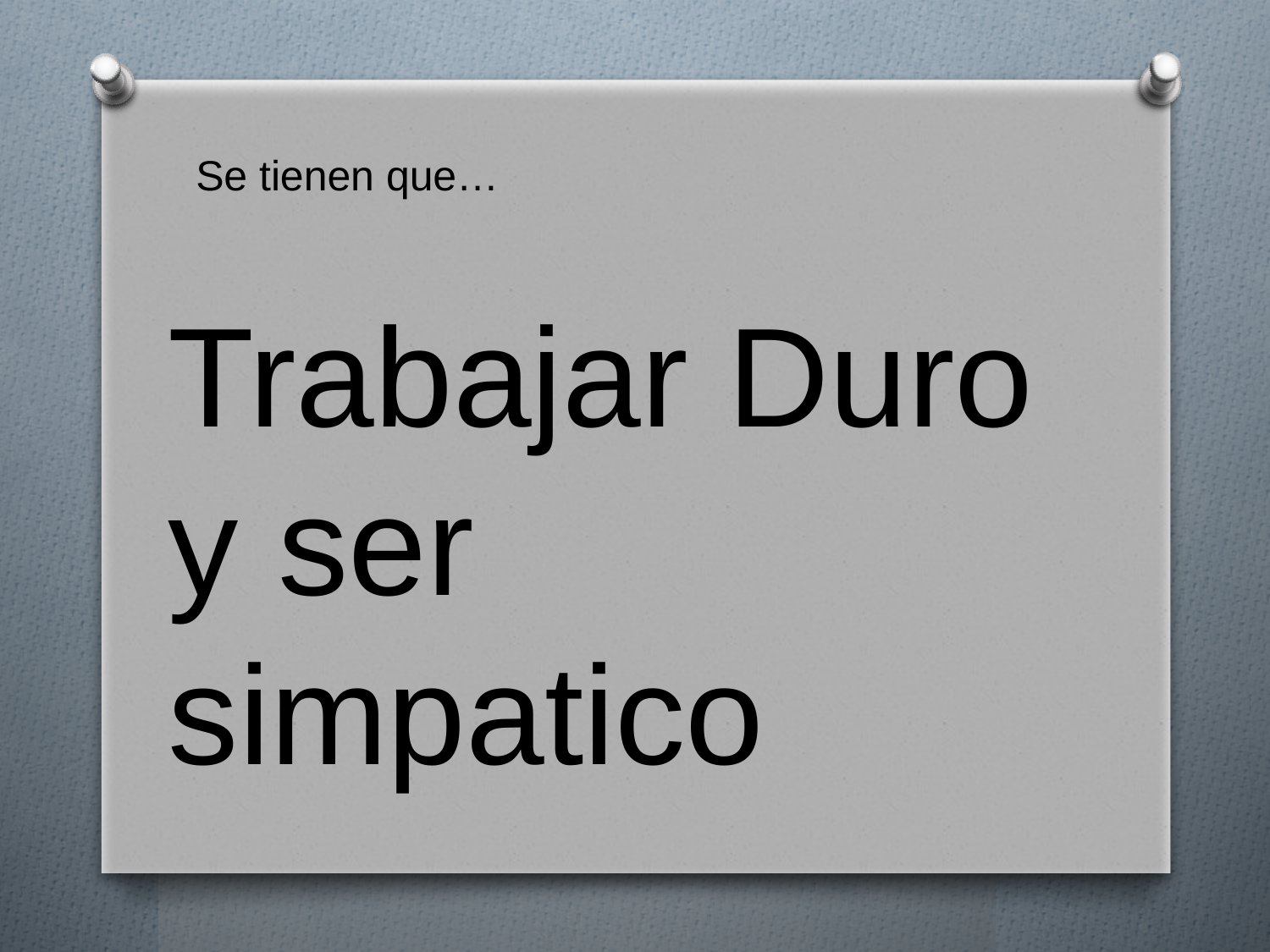

Se tienen que…
Trabajar Duro y ser simpatico